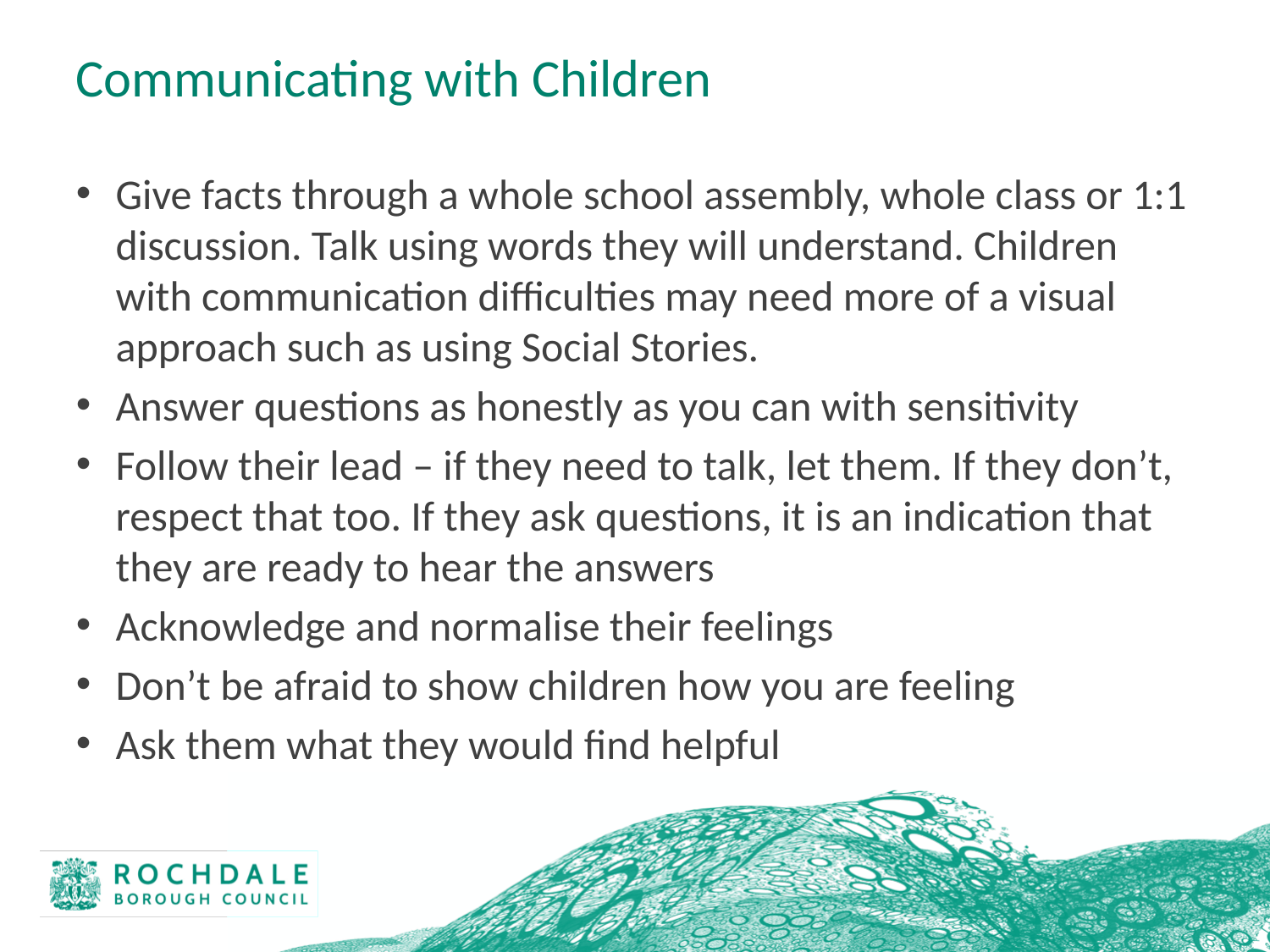

# Communicating with Children
Give facts through a whole school assembly, whole class or 1:1 discussion. Talk using words they will understand. Children with communication difficulties may need more of a visual approach such as using Social Stories.
Answer questions as honestly as you can with sensitivity
Follow their lead – if they need to talk, let them. If they don’t, respect that too. If they ask questions, it is an indication that they are ready to hear the answers
Acknowledge and normalise their feelings
Don’t be afraid to show children how you are feeling
Ask them what they would find helpful